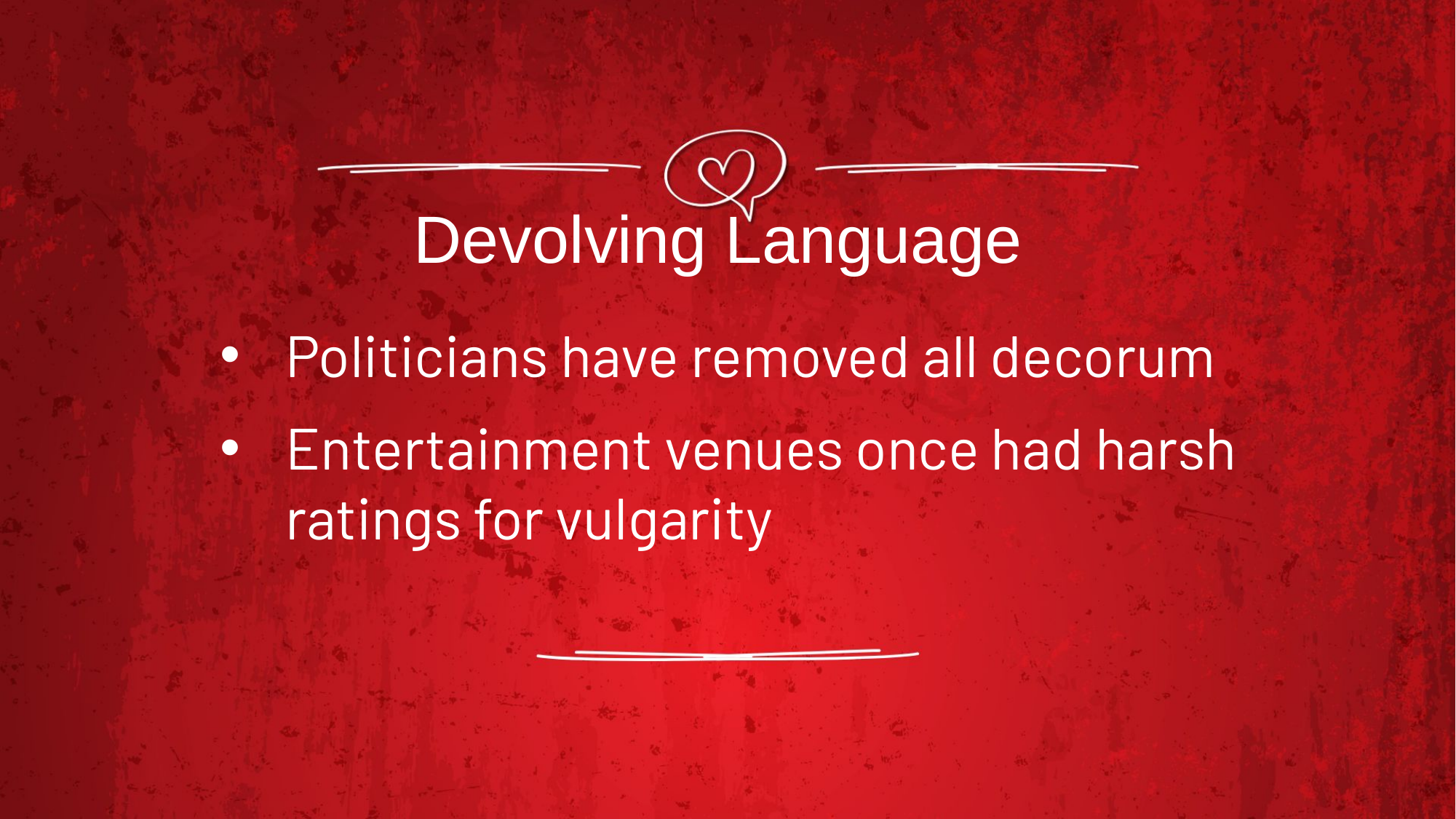

# Devolving Language
Politicians have removed all decorum
Entertainment venues once had harsh ratings for vulgarity